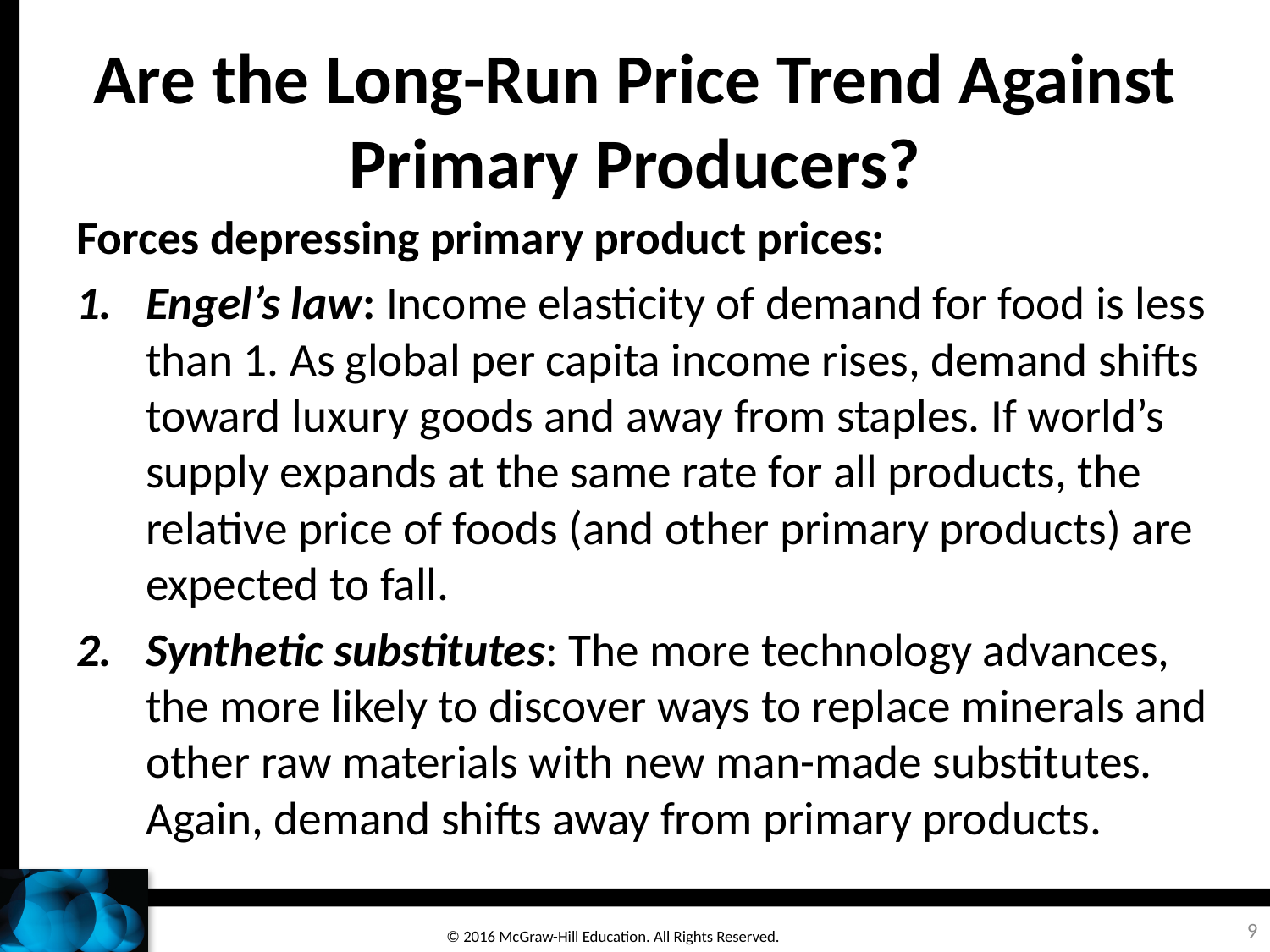

# Are the Long-Run Price Trend Against Primary Producers?
Forces depressing primary product prices:
Engel’s law: Income elasticity of demand for food is less than 1. As global per capita income rises, demand shifts toward luxury goods and away from staples. If world’s supply expands at the same rate for all products, the relative price of foods (and other primary products) are expected to fall.
Synthetic substitutes: The more technology advances, the more likely to discover ways to replace minerals and other raw materials with new man-made substitutes.  Again, demand shifts away from primary products.

9
© 2016 McGraw-Hill Education. All Rights Reserved.